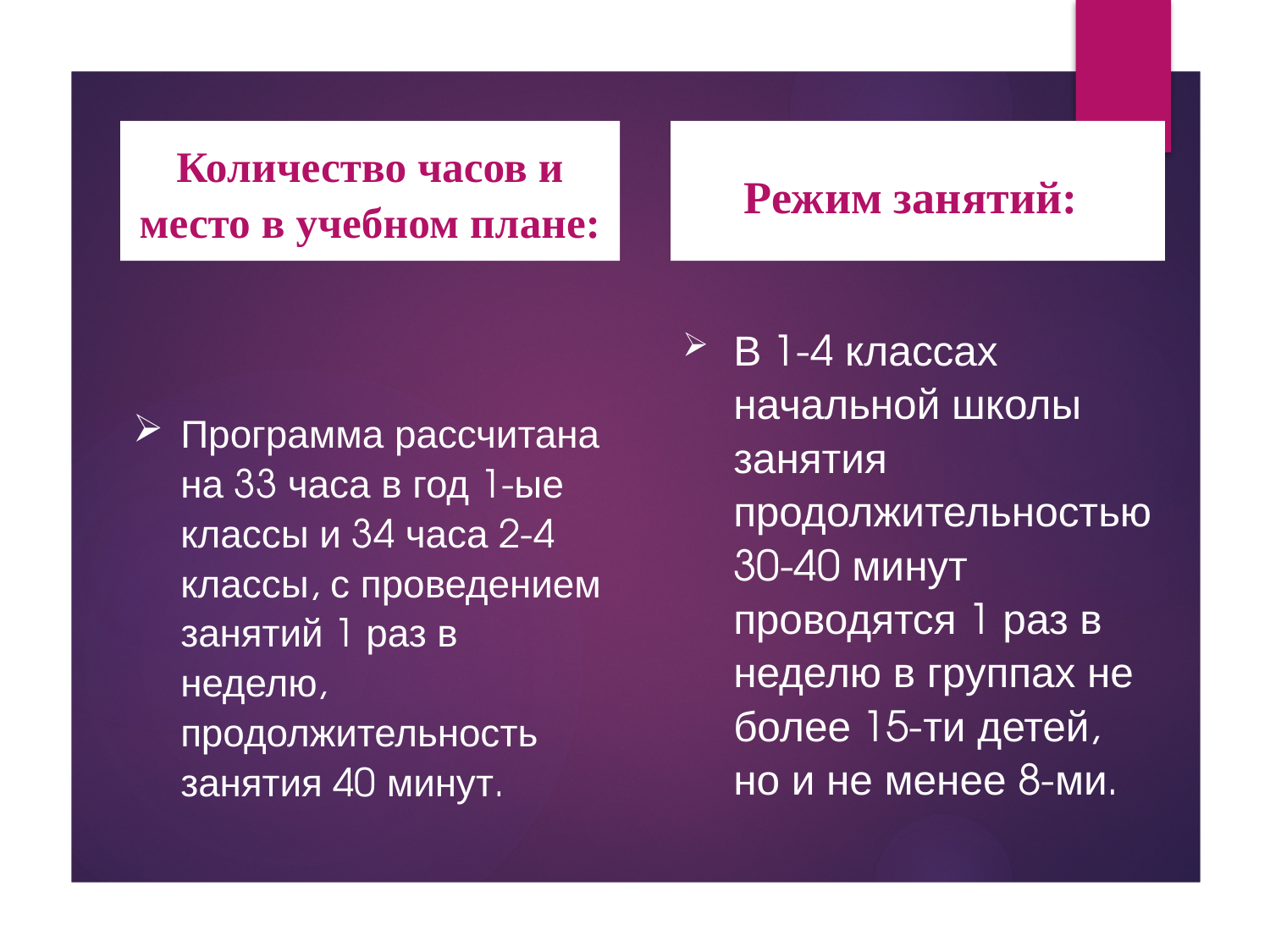

Количество часов и место в учебном плане:
Режим занятий:
В 1-4 классах начальной школы занятия продолжительностью 30-40 минут проводятся 1 раз в неделю в группах не более 15-ти детей, но и не менее 8-ми.

# Программа рассчитана на 33 часа в год 1-ые классы и 34 часа 2-4 классы, с проведением занятий 1 раз в неделю, продолжительность занятия 40 минут.